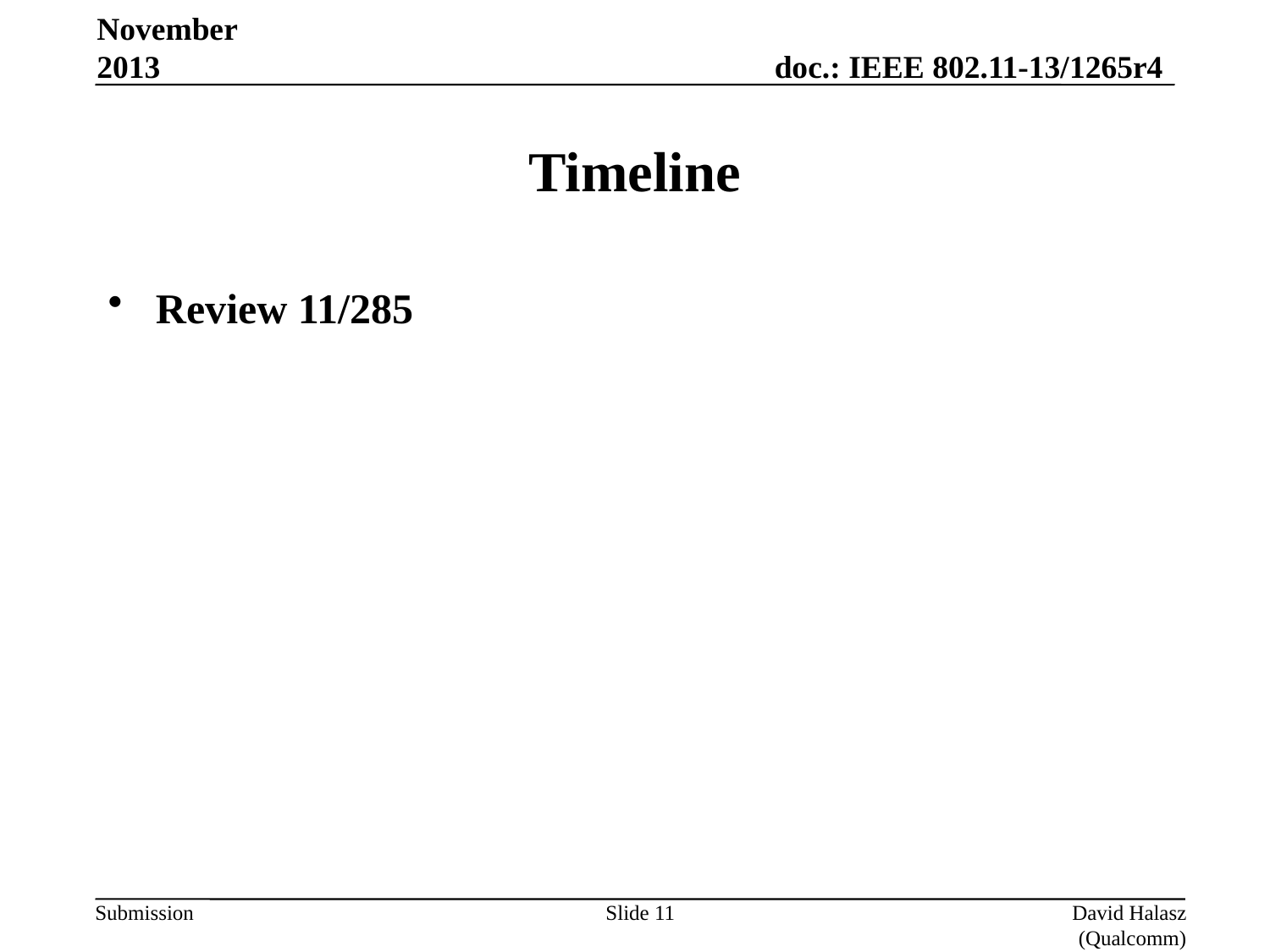

November 2013
# Timeline
Review 11/285

Slide 11
David Halasz (Qualcomm)